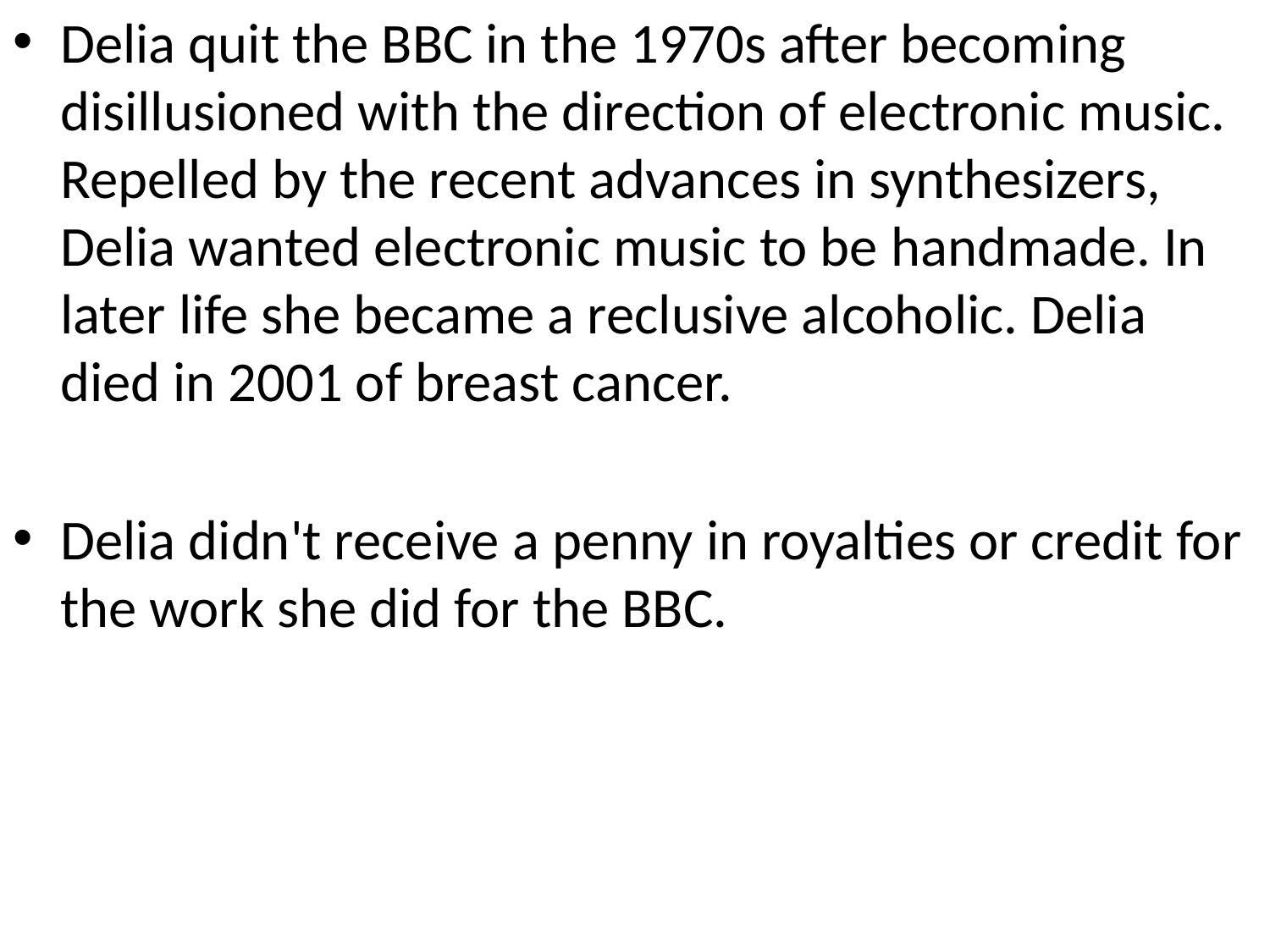

Delia quit the BBC in the 1970s after becoming disillusioned with the direction of electronic music. Repelled by the recent advances in synthesizers, Delia wanted electronic music to be handmade. In later life she became a reclusive alcoholic. Delia died in 2001 of breast cancer.

Delia didn't receive a penny in royalties or credit for the work she did for the BBC.